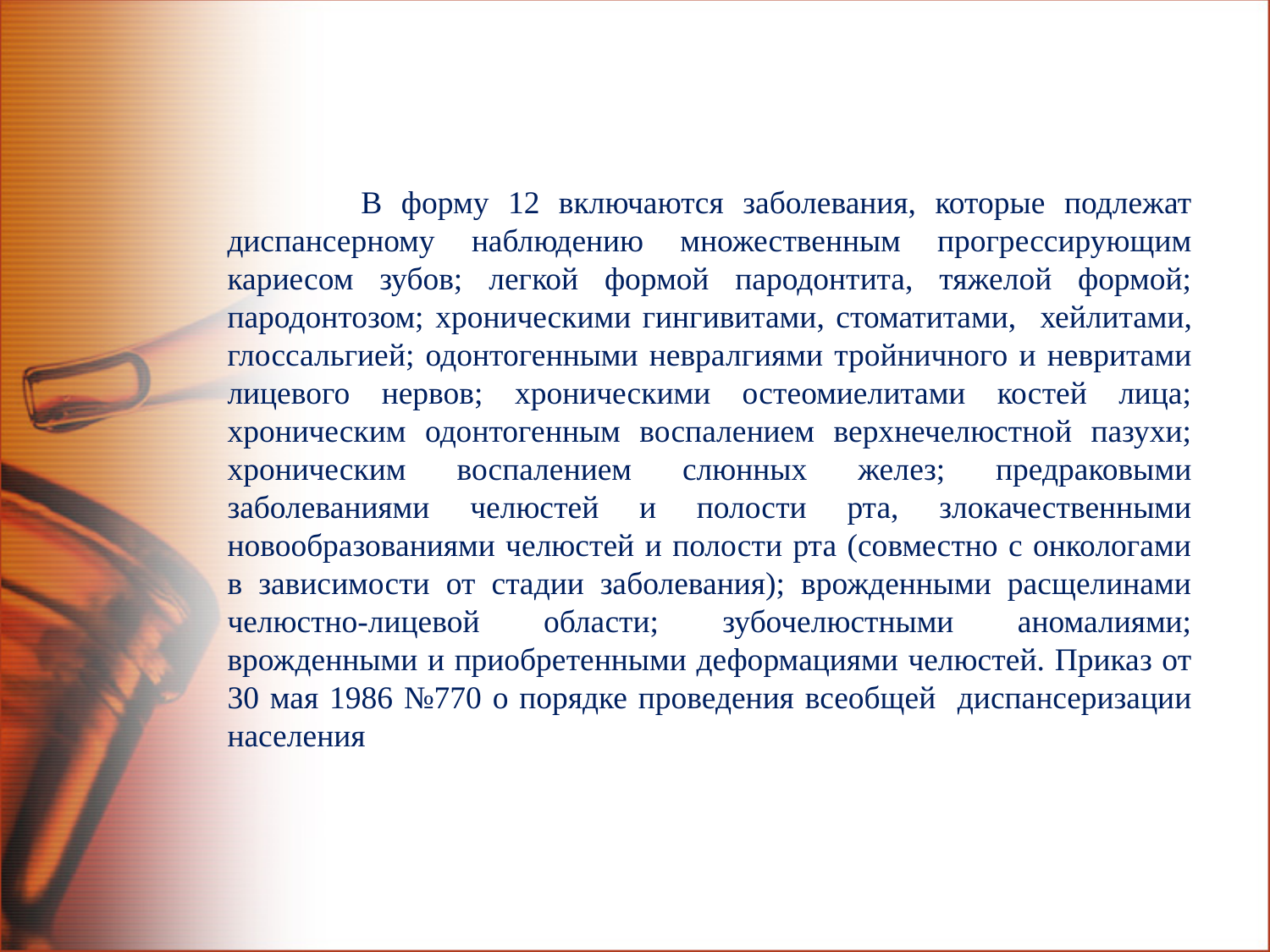

В форму 12 включаются заболевания, которые подлежат диспансерному наблюдению множественным прогрессирующим кариесом зубов; легкой формой пародонтита, тяжелой формой; пародонтозом; хроническими гингивитами, стоматитами,  хейлитами, глоссальгией; одонтогенными невралгиями тройничного и невритами лицевого нервов; хроническими остеомиелитами костей лица; хроническим одонтогенным воспалением верхнечелюстной пазухи; хроническим воспалением слюнных желез; предраковыми заболеваниями челюстей и полости рта, злокачественными новообразованиями челюстей и полости рта (совместно с онкологами в зависимости от стадии заболевания); врожденными расщелинами челюстно-лицевой области; зубочелюстными аномалиями; врожденными и приобретенными деформациями челюстей. Приказ от 30 мая 1986 №770 о порядке проведения всеобщей  диспансеризации населения